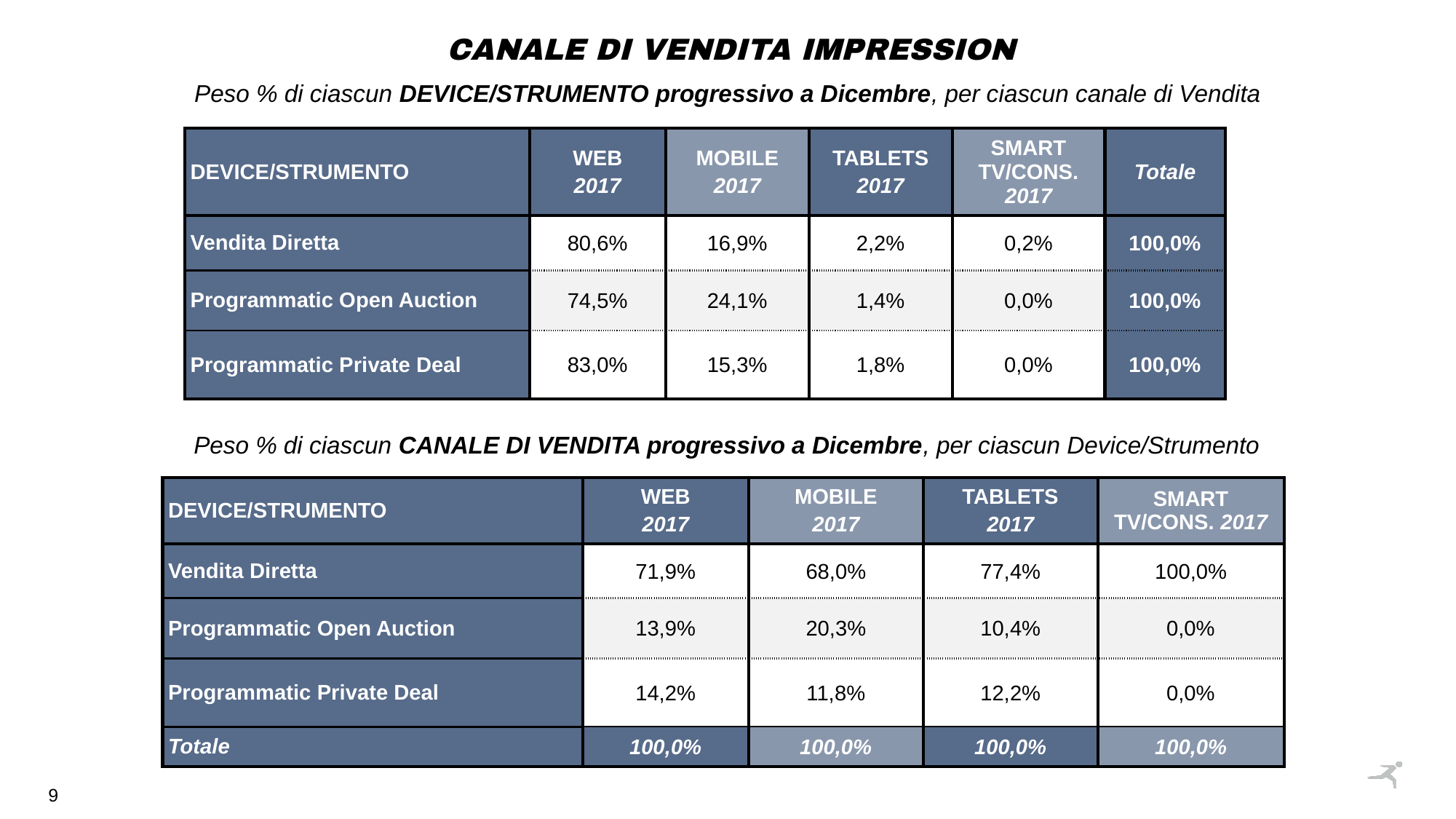

CANALE DI VENDITA IMPRESSION
Peso % di ciascun DEVICE/STRUMENTO progressivo a Dicembre, per ciascun canale di Vendita
| DEVICE/STRUMENTO | WEB 2017 | MOBILE 2017 | TABLETS 2017 | SMART TV/CONS. 2017 | Totale |
| --- | --- | --- | --- | --- | --- |
| Vendita Diretta | 80,6% | 16,9% | 2,2% | 0,2% | 100,0% |
| Programmatic Open Auction | 74,5% | 24,1% | 1,4% | 0,0% | 100,0% |
| Programmatic Private Deal | 83,0% | 15,3% | 1,8% | 0,0% | 100,0% |
Peso % di ciascun CANALE DI VENDITA progressivo a Dicembre, per ciascun Device/Strumento
| DEVICE/STRUMENTO | WEB 2017 | MOBILE 2017 | TABLETS 2017 | SMART TV/CONS. 2017 |
| --- | --- | --- | --- | --- |
| Vendita Diretta | 71,9% | 68,0% | 77,4% | 100,0% |
| Programmatic Open Auction | 13,9% | 20,3% | 10,4% | 0,0% |
| Programmatic Private Deal | 14,2% | 11,8% | 12,2% | 0,0% |
| Totale | 100,0% | 100,0% | 100,0% | 100,0% |
9